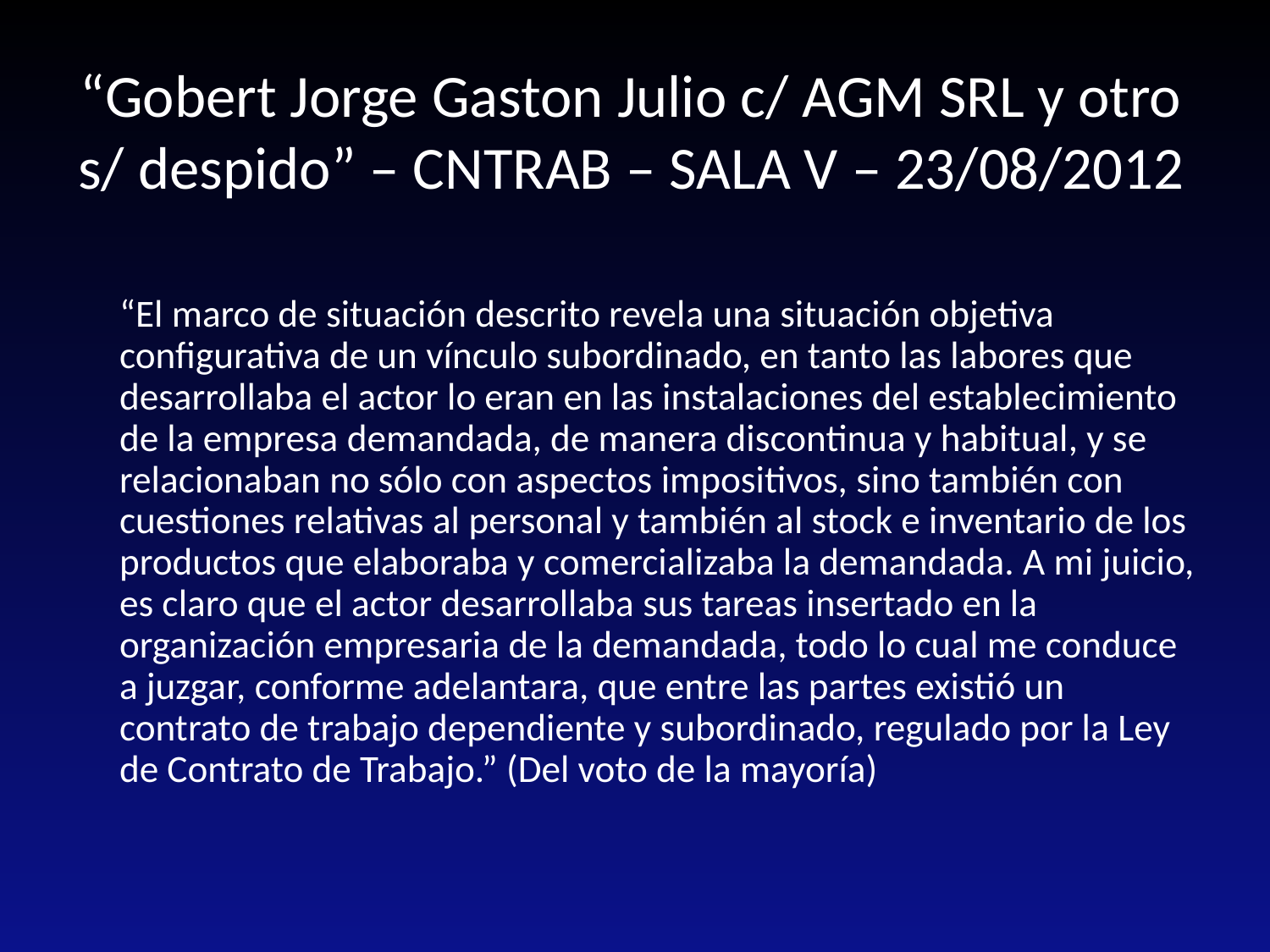

# “Gobert Jorge Gaston Julio c/ AGM SRL y otro s/ despido” – CNTRAB – SALA V – 23/08/2012
“El marco de situación descrito revela una situación objetiva configurativa de un vínculo subordinado, en tanto las labores que desarrollaba el actor lo eran en las instalaciones del establecimiento de la empresa demandada, de manera discontinua y habitual, y se relacionaban no sólo con aspectos impositivos, sino también con cuestiones relativas al personal y también al stock e inventario de los productos que elaboraba y comercializaba la demandada. A mi juicio, es claro que el actor desarrollaba sus tareas insertado en la organización empresaria de la demandada, todo lo cual me conduce a juzgar, conforme adelantara, que entre las partes existió un contrato de trabajo dependiente y subordinado, regulado por la Ley de Contrato de Trabajo.” (Del voto de la mayoría)